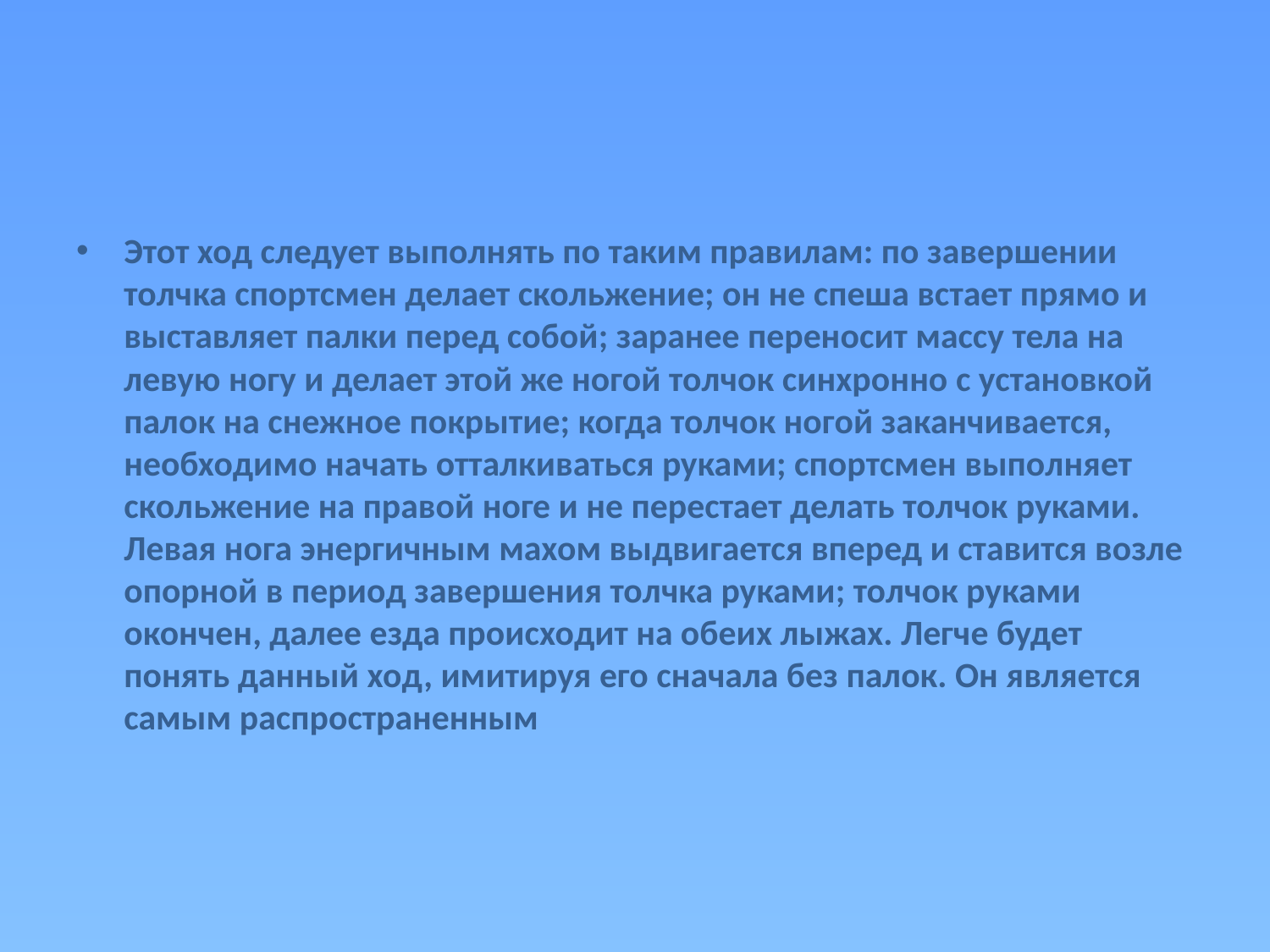

#
Этот ход следует выполнять по таким правилам: по завершении толчка спортсмен делает скольжение; он не спеша встает прямо и выставляет палки перед собой; заранее переносит массу тела на левую ногу и делает этой же ногой толчок синхронно с установкой палок на снежное покрытие; когда толчок ногой заканчивается, необходимо начать отталкиваться руками; спортсмен выполняет скольжение на правой ноге и не перестает делать толчок руками. Левая нога энергичным махом выдвигается вперед и ставится возле опорной в период завершения толчка руками; толчок руками окончен, далее езда происходит на обеих лыжах. Легче будет понять данный ход, имитируя его сначала без палок. Он является самым распространенным